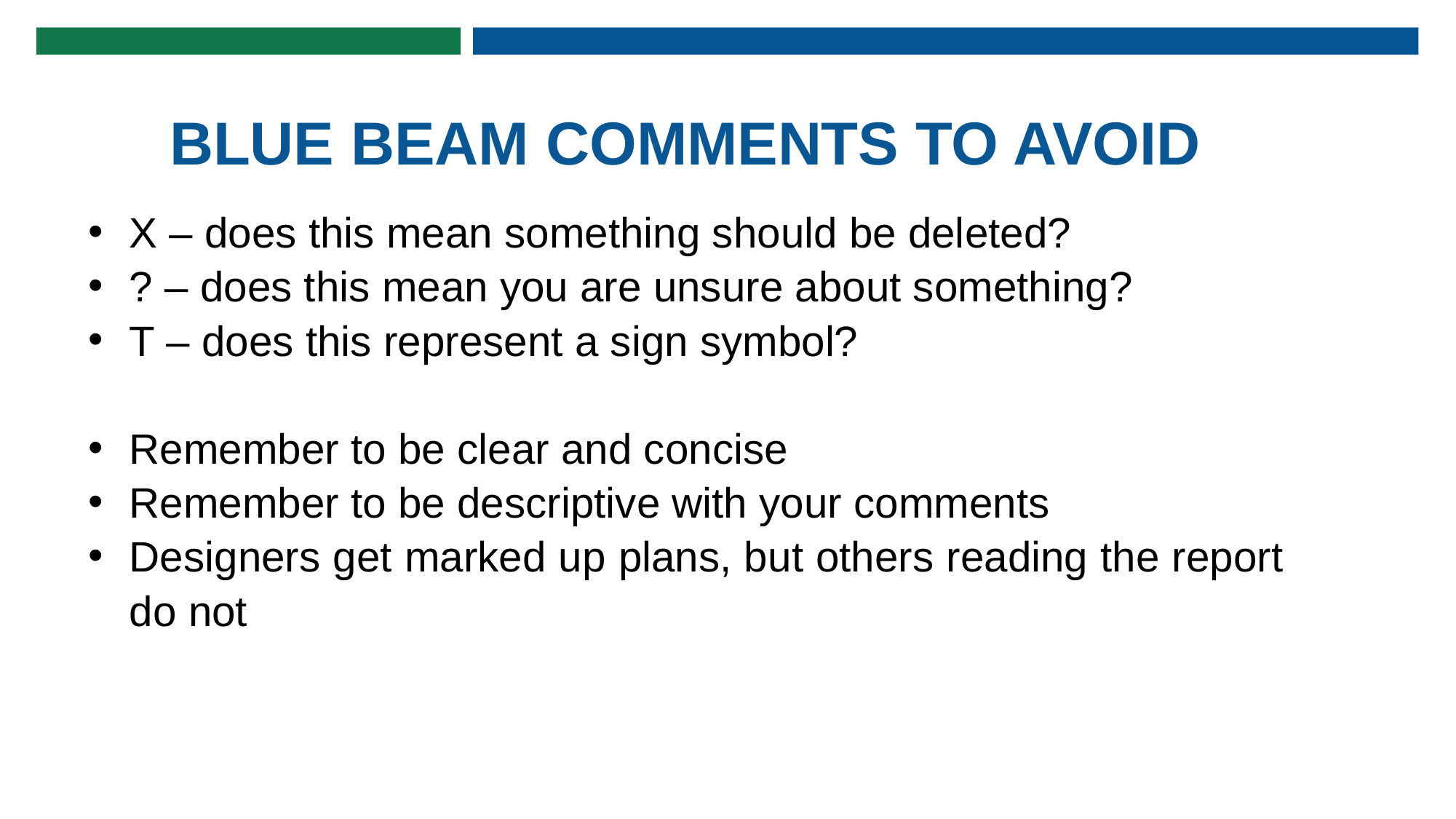

# BLUE BEAM COMMENTS TO AVOID
X – does this mean something should be deleted?
? – does this mean you are unsure about something?
T – does this represent a sign symbol?

Remember to be clear and concise
Remember to be descriptive with your comments
Designers get marked up plans, but others reading the report do not